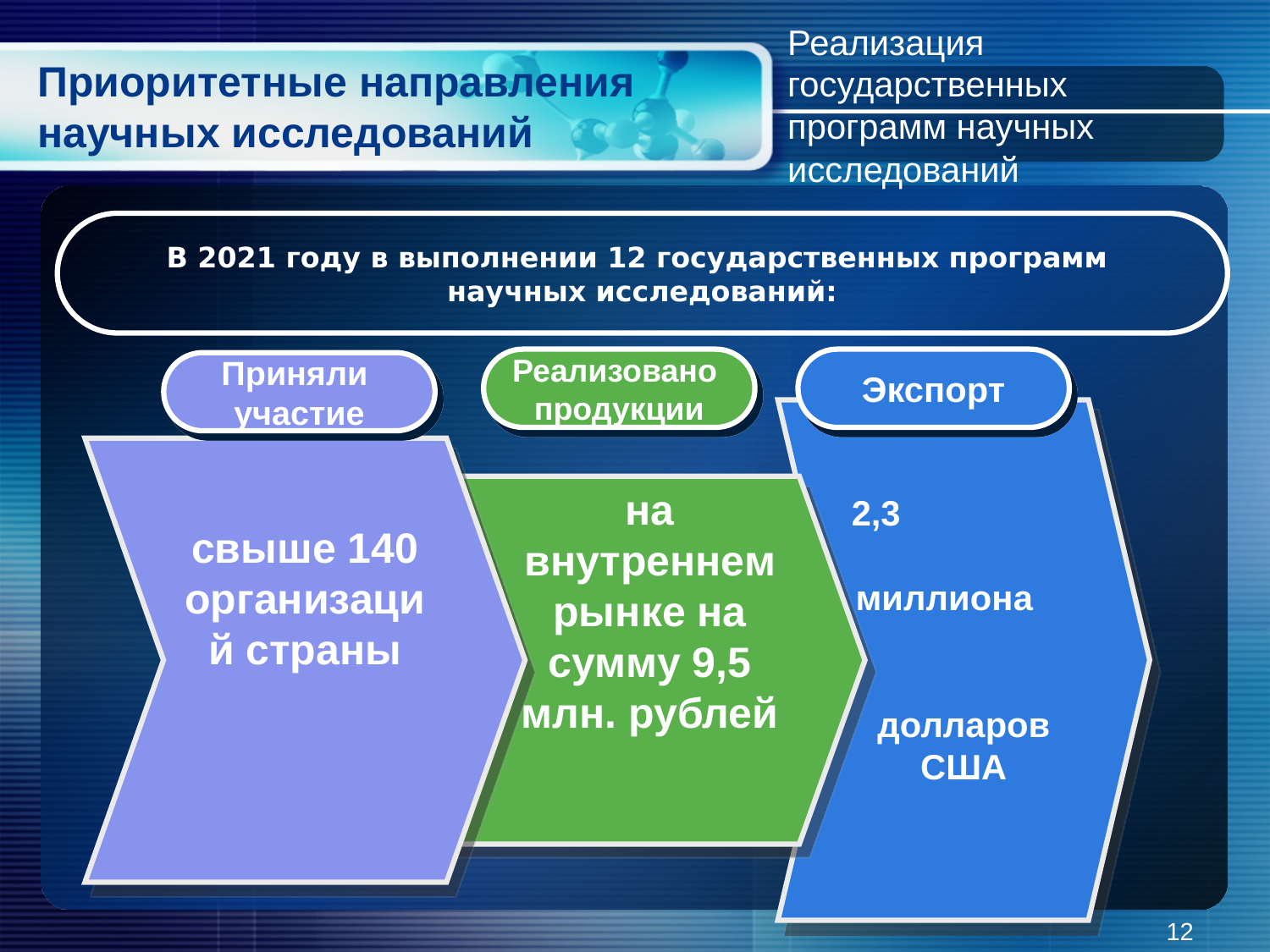

Реализация государственных программ научных исследований
# Приоритетные направления научных исследований
В 2021 году в выполнении 12 государственных программ
научных исследований:
Реализовано
продукции
Экспорт
Приняли
участие

2,3                                    миллиона                                    долларов США

свыше 140 организаций страны

на внутреннем рынке на сумму 9,5 млн. рублей

12